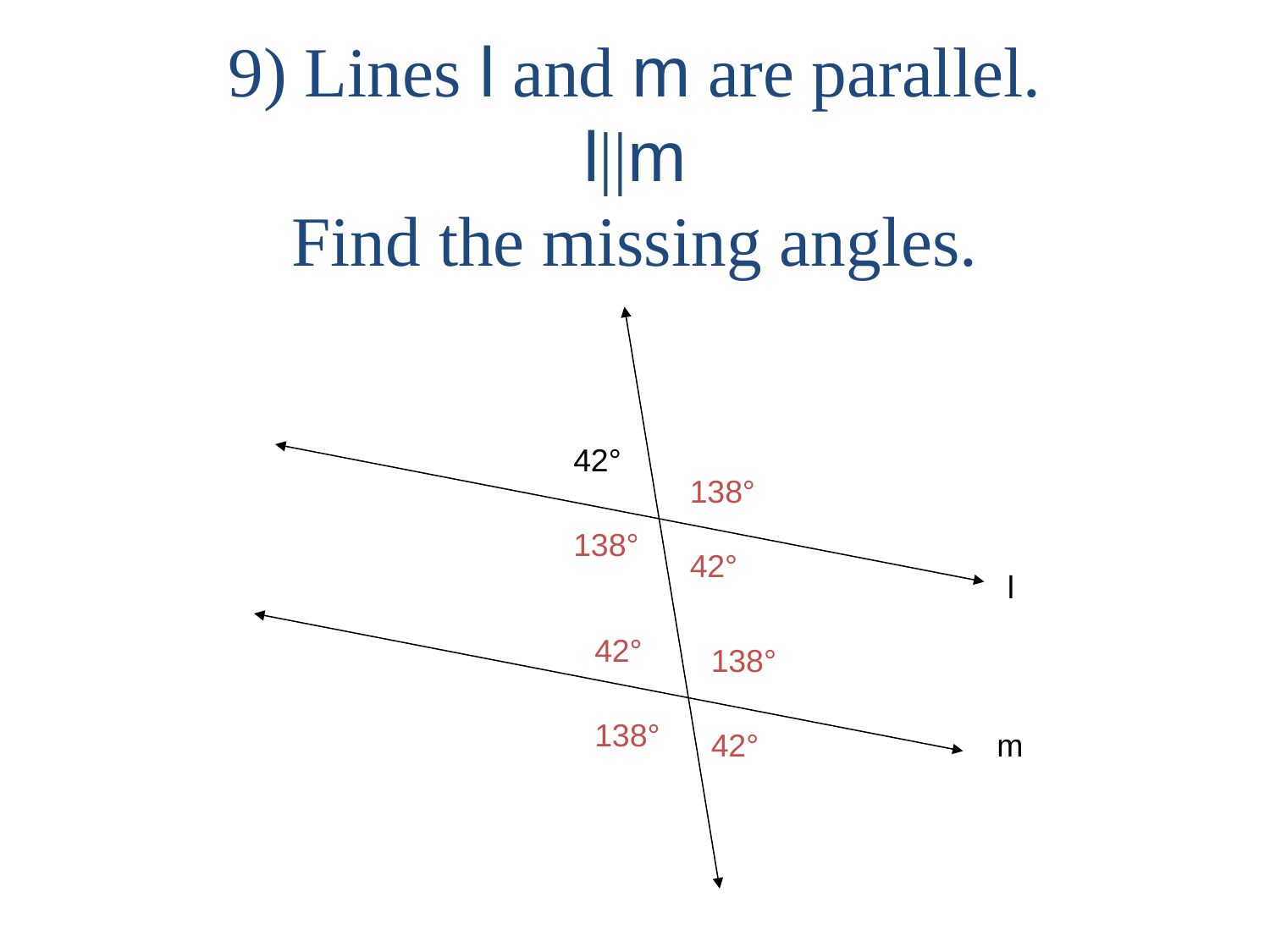

9) Lines l and m are parallel.
l||m
Find the missing angles.

42°

138°
138°
42°
l

42°
138°
138°
42°
m